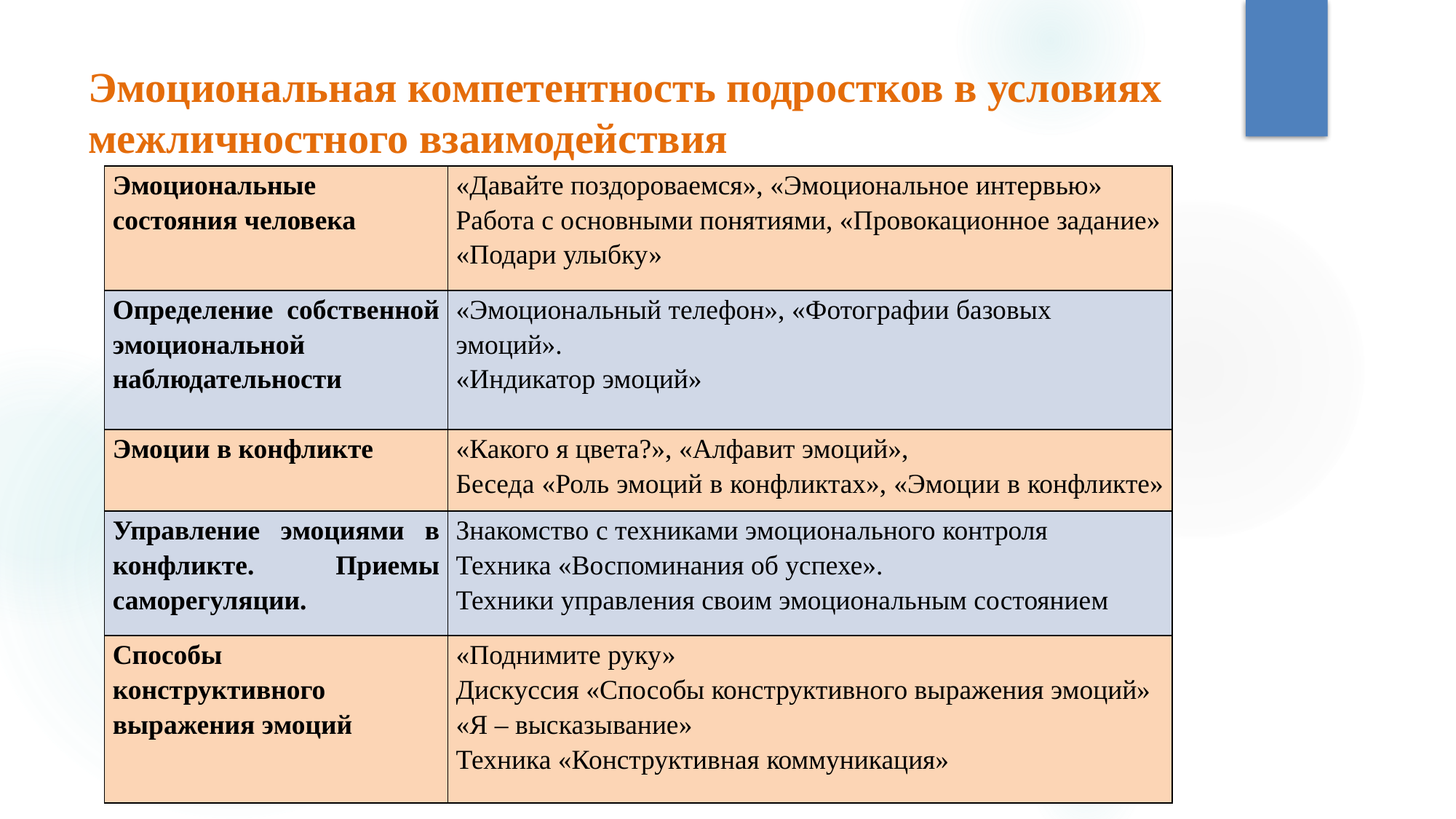

# Эмоциональная компетентность подростков в условиях межличностного взаимодействия
| Эмоциональные состояния человека | «Давайте поздороваемся», «Эмоциональное интервью» Работа с основными понятиями, «Провокационное задание» «Подари улыбку» |
| --- | --- |
| Определение собственной эмоциональной наблюдательности | «Эмоциональный телефон», «Фотографии базовых эмоций». «Индикатор эмоций» |
| Эмоции в конфликте | «Какого я цвета?», «Алфавит эмоций», Беседа «Роль эмоций в конфликтах», «Эмоции в конфликте» |
| Управление эмоциями в конфликте. Приемы саморегуляции. | Знакомство с техниками эмоционального контроля Техника «Воспоминания об успехе». Техники управления своим эмоциональным состоянием |
| Способы конструктивного выражения эмоций | «Поднимите руку» Дискуссия «Способы конструктивного выражения эмоций» «Я – высказывание» Техника «Конструктивная коммуникация» |